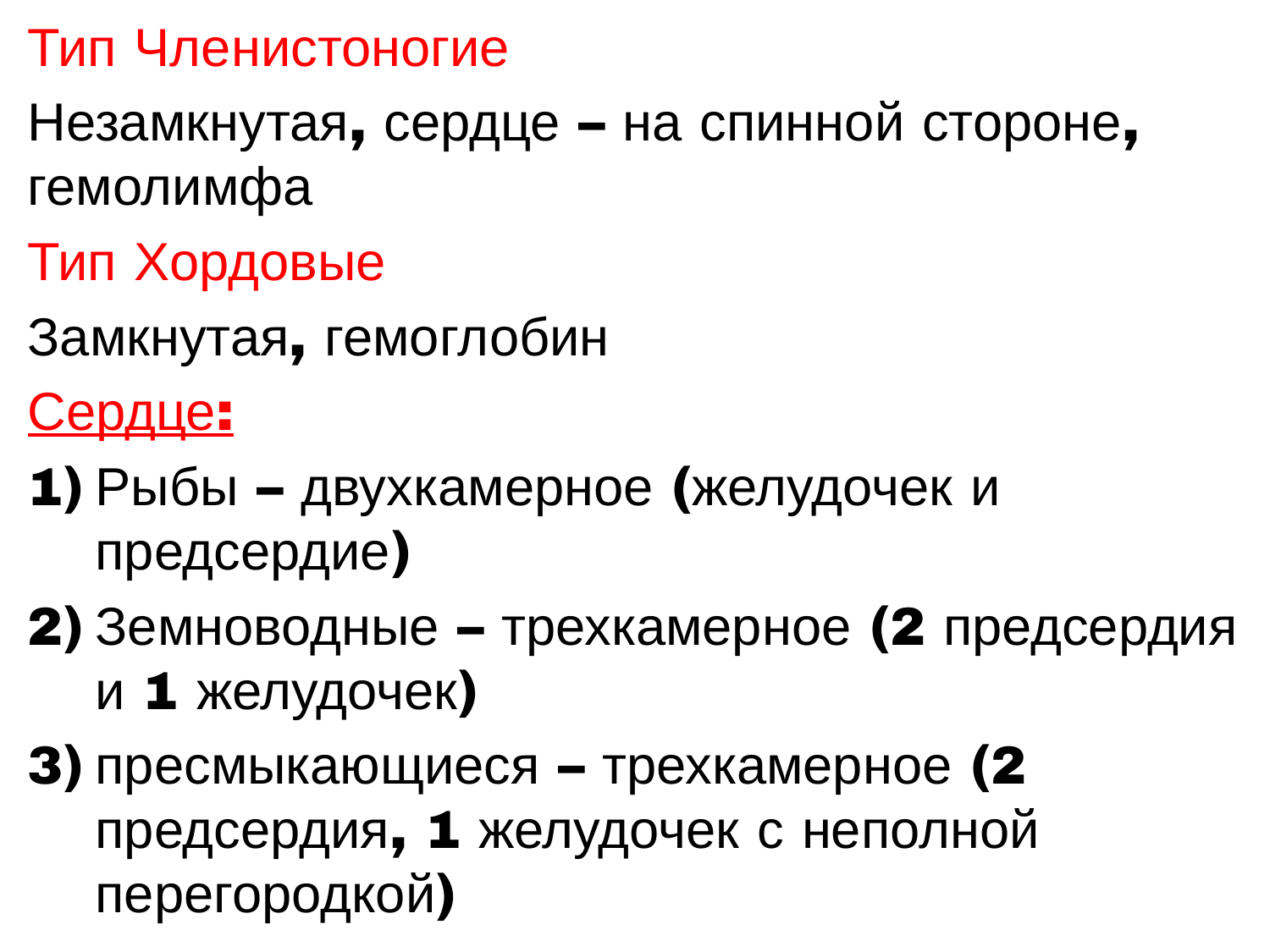

#
Тип Членистоногие
Незамкнутая, сердце – на спинной стороне, гемолимфа
Тип Хордовые
Замкнутая, гемоглобин
Сердце:
Рыбы – двухкамерное (желудочек и предсердие)
Земноводные – трехкамерное (2 предсердия и 1 желудочек)
пресмыкающиеся – трехкамерное (2 предсердия, 1 желудочек с неполной перегородкой)